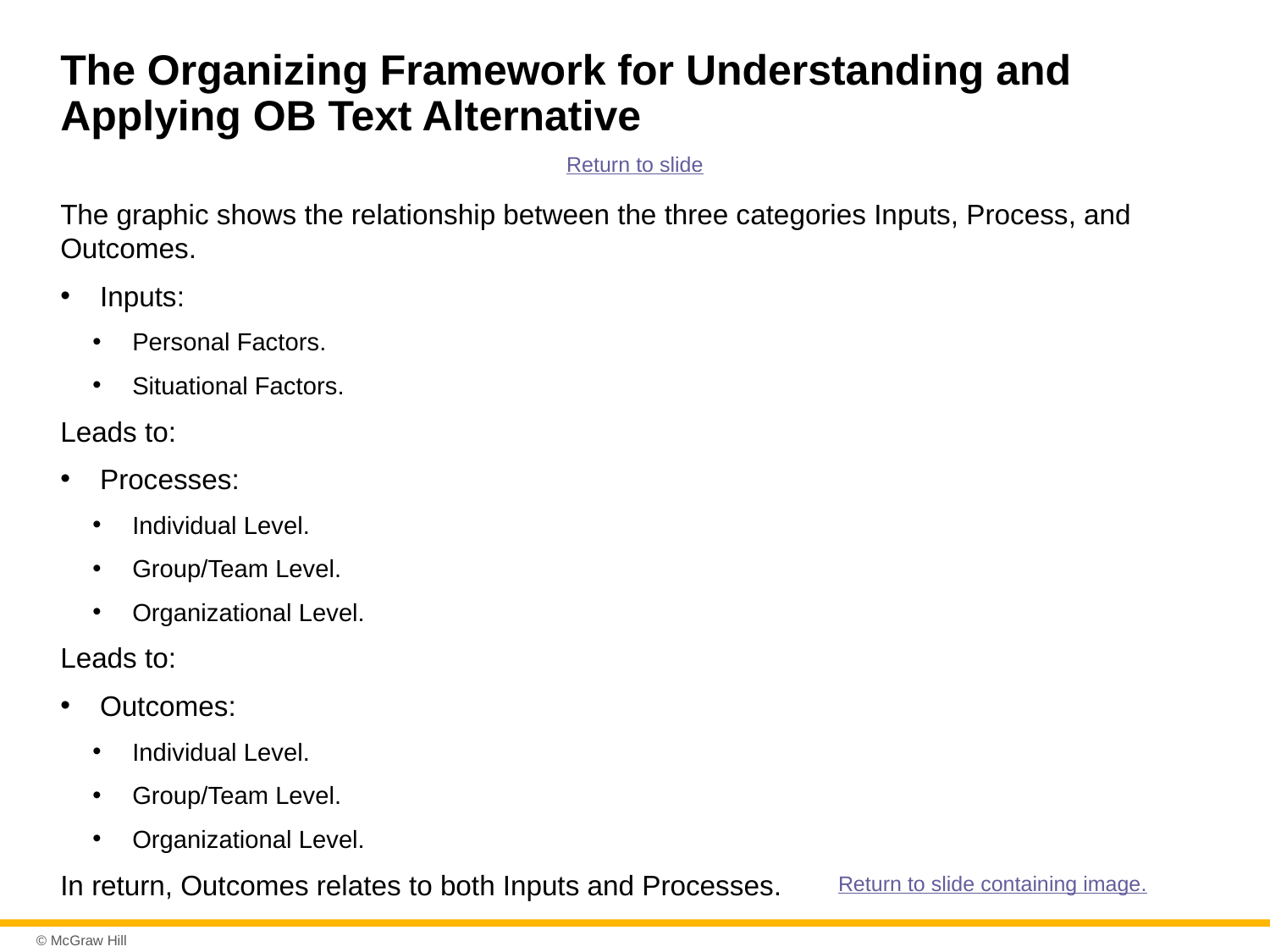

# The Organizing Framework for Understanding and Applying OB Text Alternative
Return to slide
The graphic shows the relationship between the three categories Inputs, Process, and Outcomes.
Inputs:
Personal Factors.
Situational Factors.
Leads to:
Processes:
Individual Level.
Group/Team Level.
Organizational Level.
Leads to:
Outcomes:
Individual Level.
Group/Team Level.
Organizational Level.
In return, Outcomes relates to both Inputs and Processes.
Return to slide containing image.